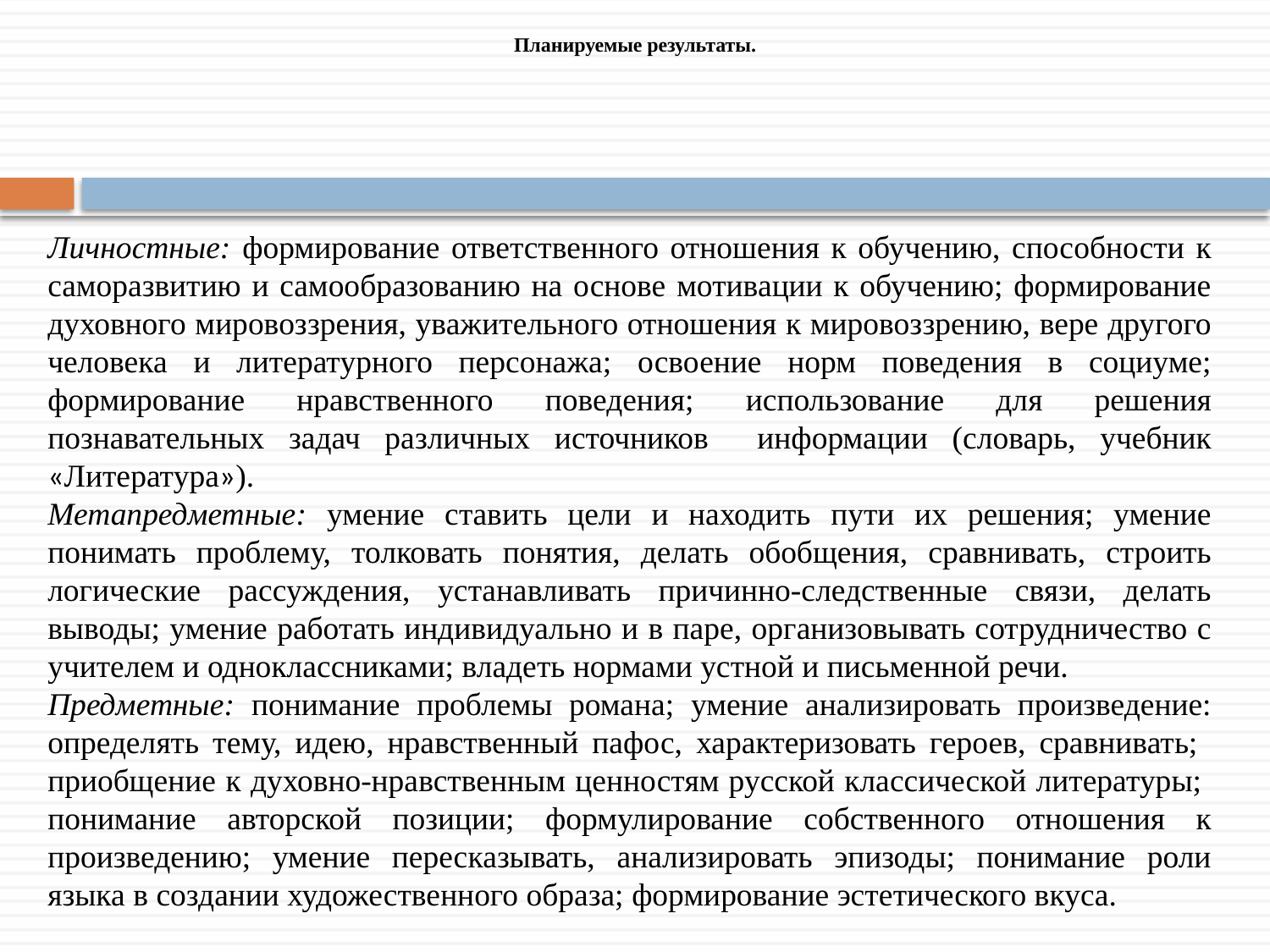

# Планируемые результаты.

Личностные: формирование ответственного отношения к обучению, способности к саморазвитию и самообразованию на основе мотивации к обучению; формирование духовного мировоззрения, уважительного отношения к мировоззрению, вере другого человека и литературного персонажа; освоение норм поведения в социуме; формирование нравственного поведения; использование для решения познавательных задач различных источников  информации (словарь, учебник «Литература»).
Метапредметные: умение ставить цели и находить пути их решения; умение понимать проблему, толковать понятия, делать обобщения, сравнивать, строить логические рассуждения, устанавливать причинно-следственные связи, делать выводы; умение работать индивидуально и в паре, организовывать сотрудничество с учителем и одноклассниками; владеть нормами устной и письменной речи.
Предметные: понимание проблемы романа; умение анализировать произведение: определять тему, идею, нравственный пафос, характеризовать героев, сравнивать;  приобщение к духовно-нравственным ценностям русской классической литературы;  понимание авторской позиции; формулирование собственного отношения к произведению; умение пересказывать, анализировать эпизоды; понимание роли языка в создании художественного образа; формирование эстетического вкуса.